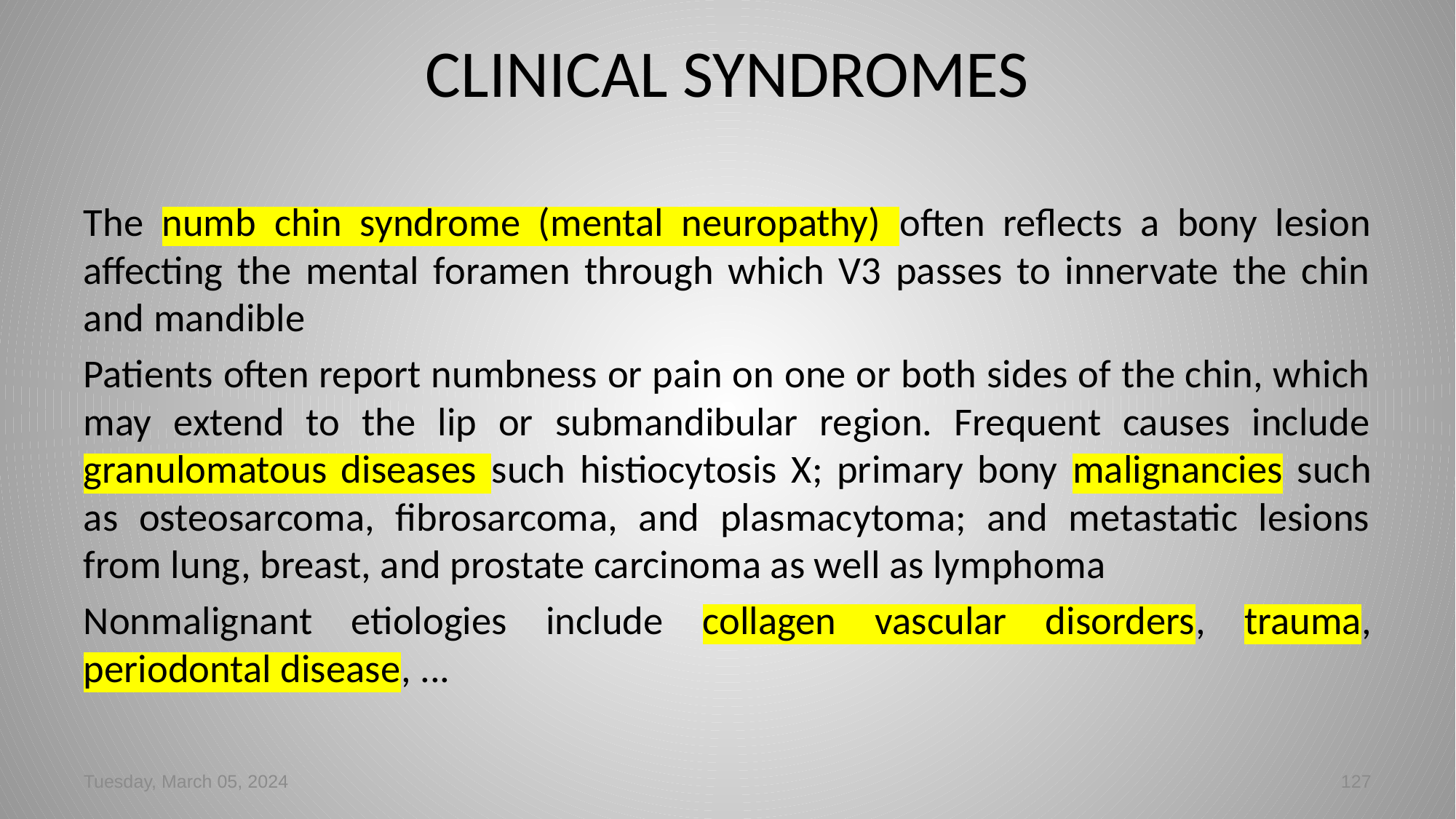

# CLINICAL SYNDROMES
The numb chin syndrome (mental neuropathy) often reflects a bony lesion affecting the mental foramen through which V3 passes to innervate the chin and mandible
Patients often report numbness or pain on one or both sides of the chin, which may extend to the lip or submandibular region. Frequent causes include granulomatous diseases such histiocytosis X; primary bony malignancies such as osteosarcoma, fibrosarcoma, and plasmacytoma; and metastatic lesions from lung, breast, and prostate carcinoma as well as lymphoma
Nonmalignant etiologies include collagen vascular disorders, trauma, periodontal disease, ...
Tuesday, March 05, 2024
127